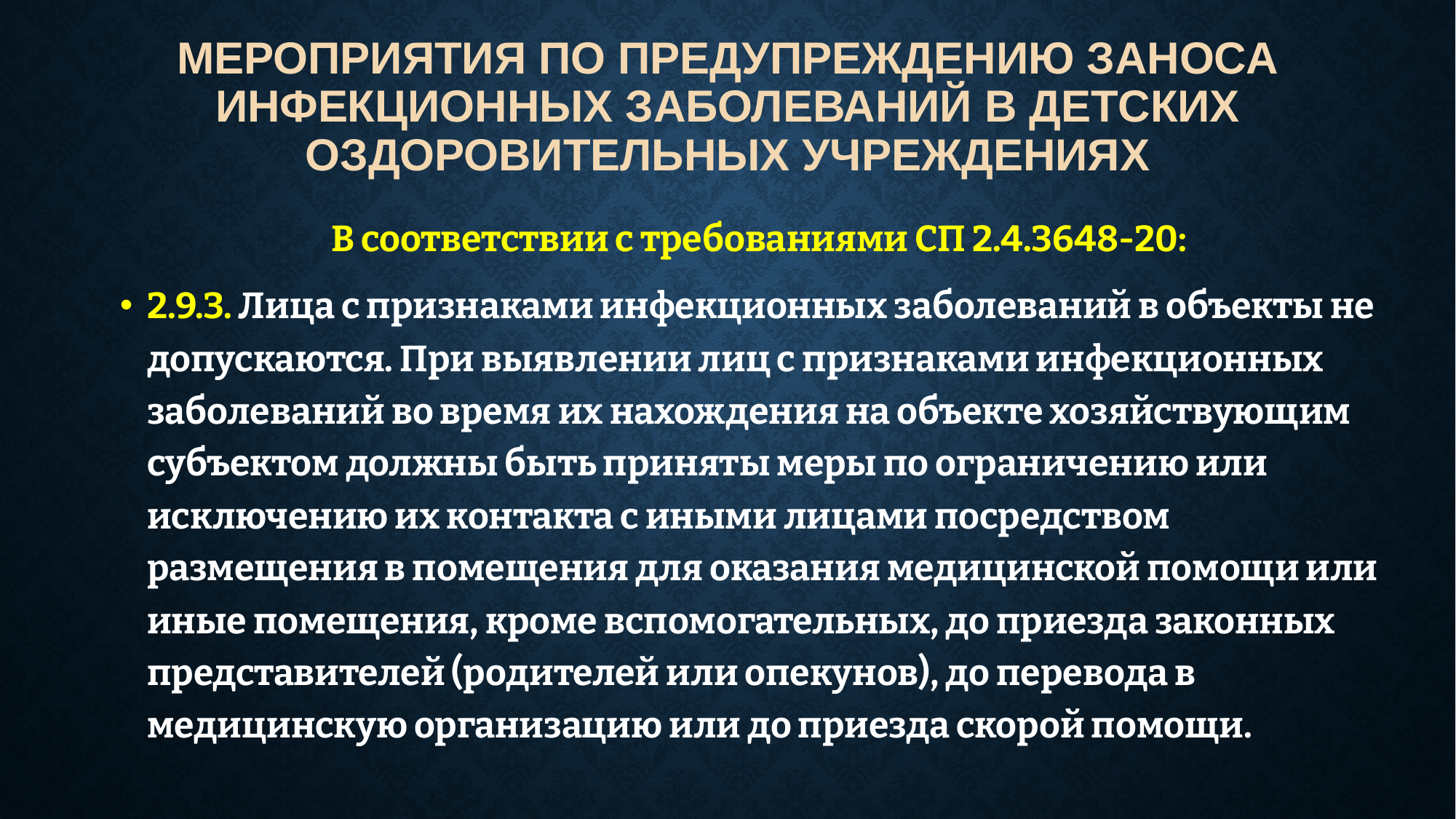

# Мероприятия по предупреждению заноса инфекционных заболеваний в детских оздоровительных учреждениях
В соответствии с требованиями СП 2.4.3648-20:
2.9.3. Лица с признаками инфекционных заболеваний в объекты не допускаются. При выявлении лиц с признаками инфекционных заболеваний во время их нахождения на объекте хозяйствующим субъектом должны быть приняты меры по ограничению или исключению их контакта с иными лицами посредством размещения в помещения для оказания медицинской помощи или иные помещения, кроме вспомогательных, до приезда законных представителей (родителей или опекунов), до перевода в медицинскую организацию или до приезда скорой помощи.